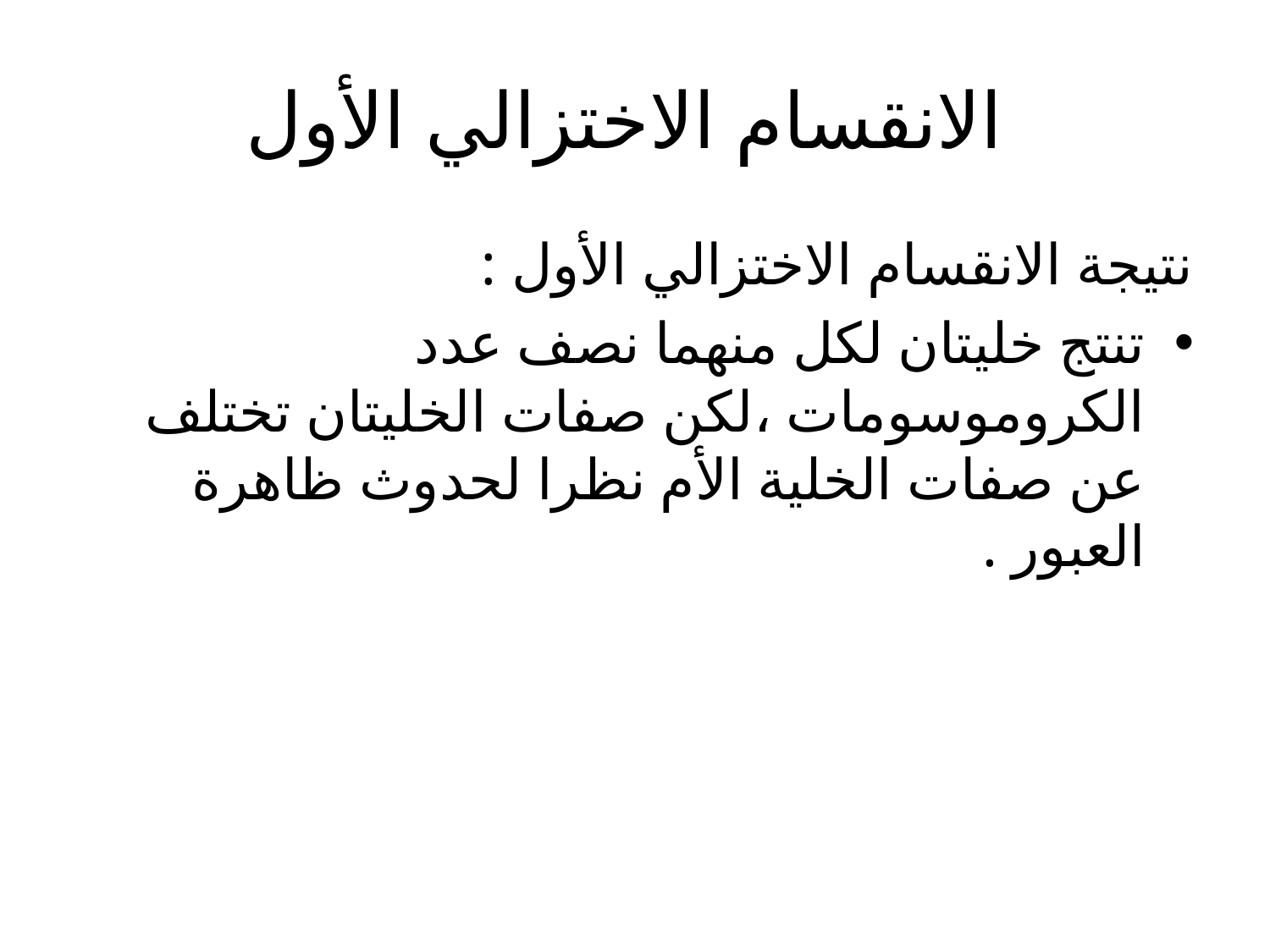

# الانقسام الاختزالي الأول
نتيجة الانقسام الاختزالي الأول :
تنتج خليتان لكل منهما نصف عدد الكروموسومات ،لكن صفات الخليتان تختلف عن صفات الخلية الأم نظرا لحدوث ظاهرة العبور .